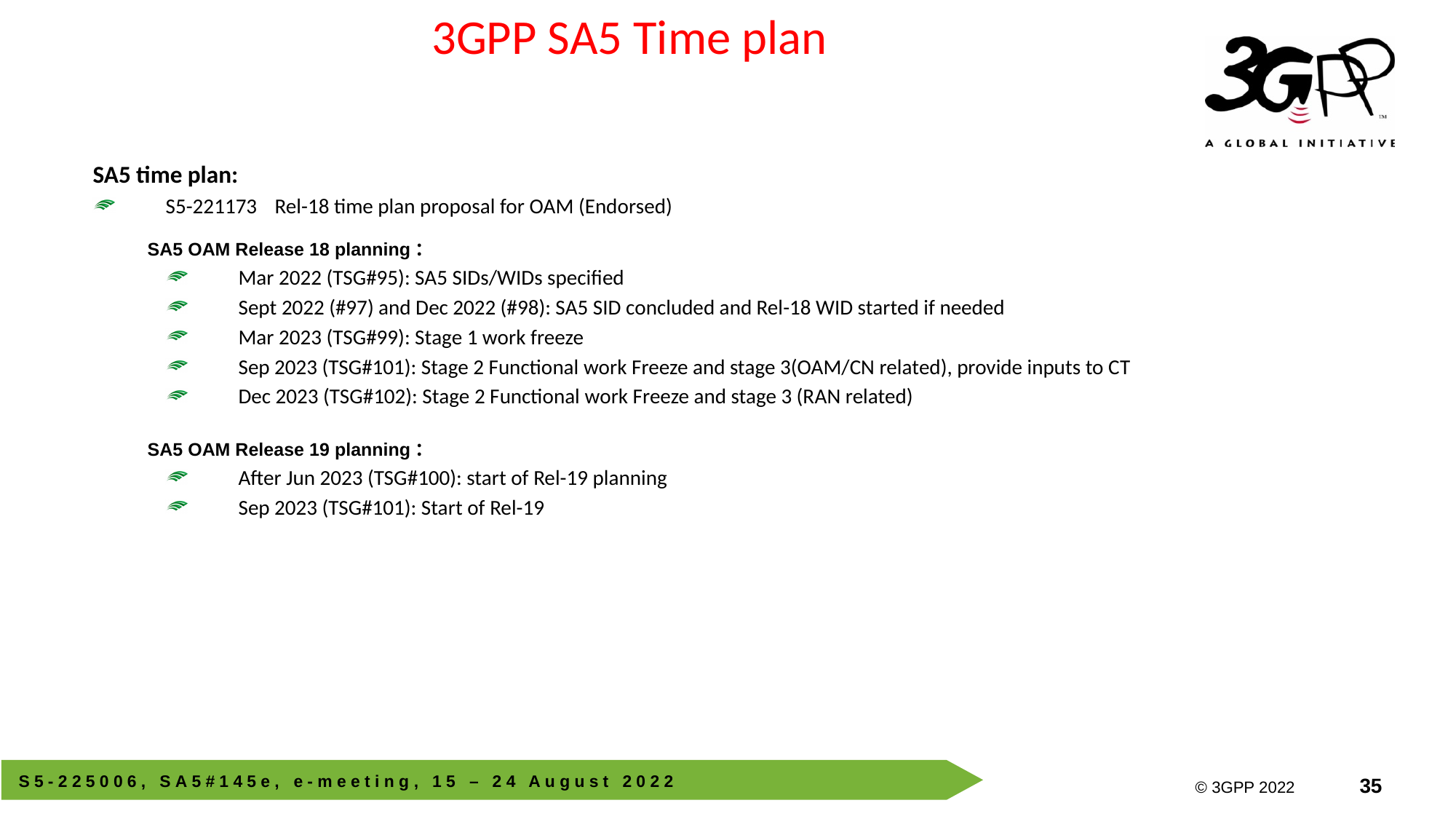

3GPP SA5 Time plan
SA5 time plan:
S5-221173	Rel-18 time plan proposal for OAM (Endorsed)

SA5 OAM Release 18 planning：
Mar 2022 (TSG#95): SA5 SIDs/WIDs specified
Sept 2022 (#97) and Dec 2022 (#98): SA5 SID concluded and Rel-18 WID started if needed
Mar 2023 (TSG#99): Stage 1 work freeze
Sep 2023 (TSG#101): Stage 2 Functional work Freeze and stage 3(OAM/CN related), provide inputs to CT
Dec 2023 (TSG#102): Stage 2 Functional work Freeze and stage 3 (RAN related)

SA5 OAM Release 19 planning：
After Jun 2023 (TSG#100): start of Rel-19 planning
Sep 2023 (TSG#101): Start of Rel-19